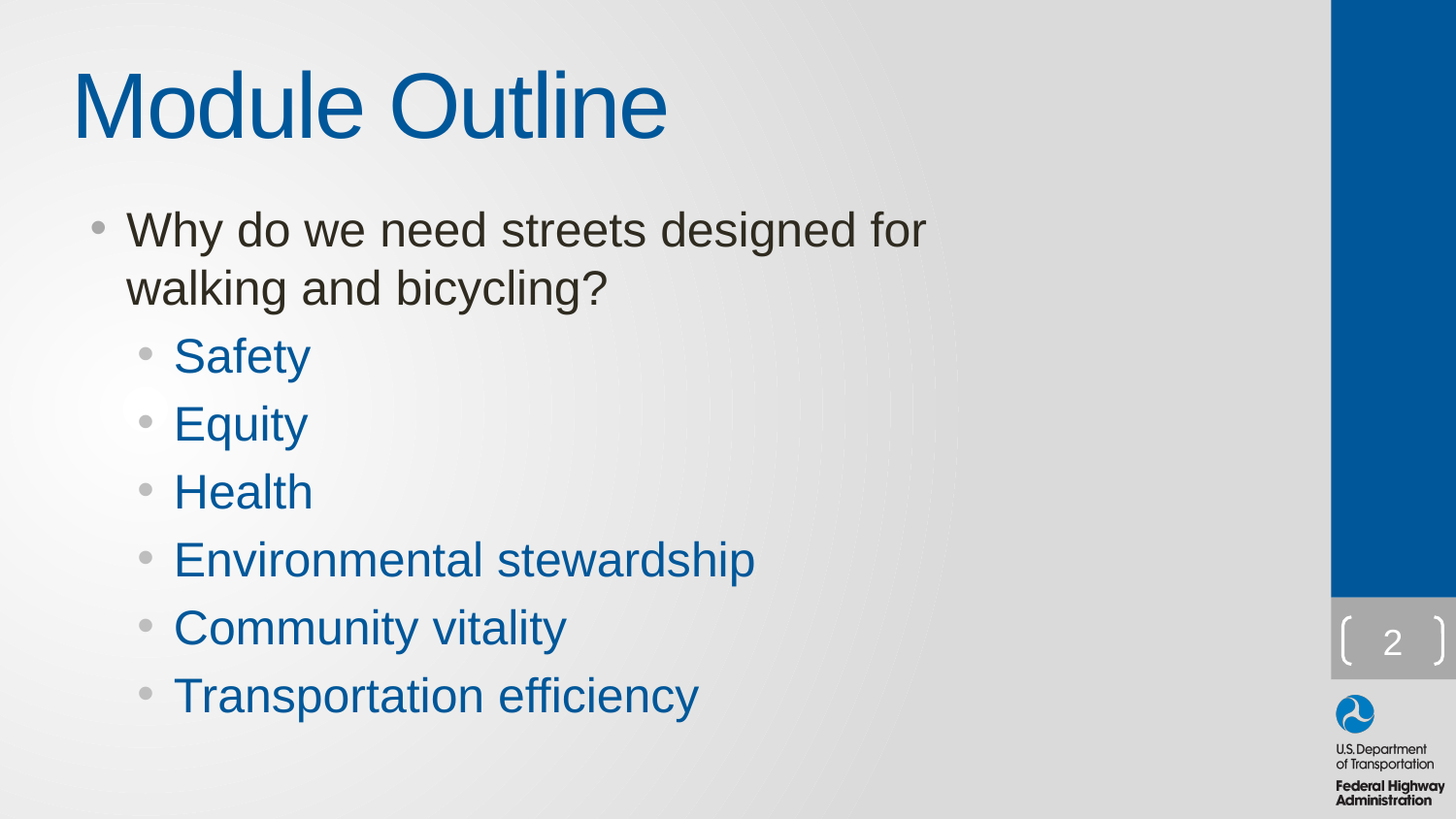

# Module Outline
Why do we need streets designed for walking and bicycling?
Safety
Equity
Health
Environmental stewardship
Community vitality
Transportation efficiency
2